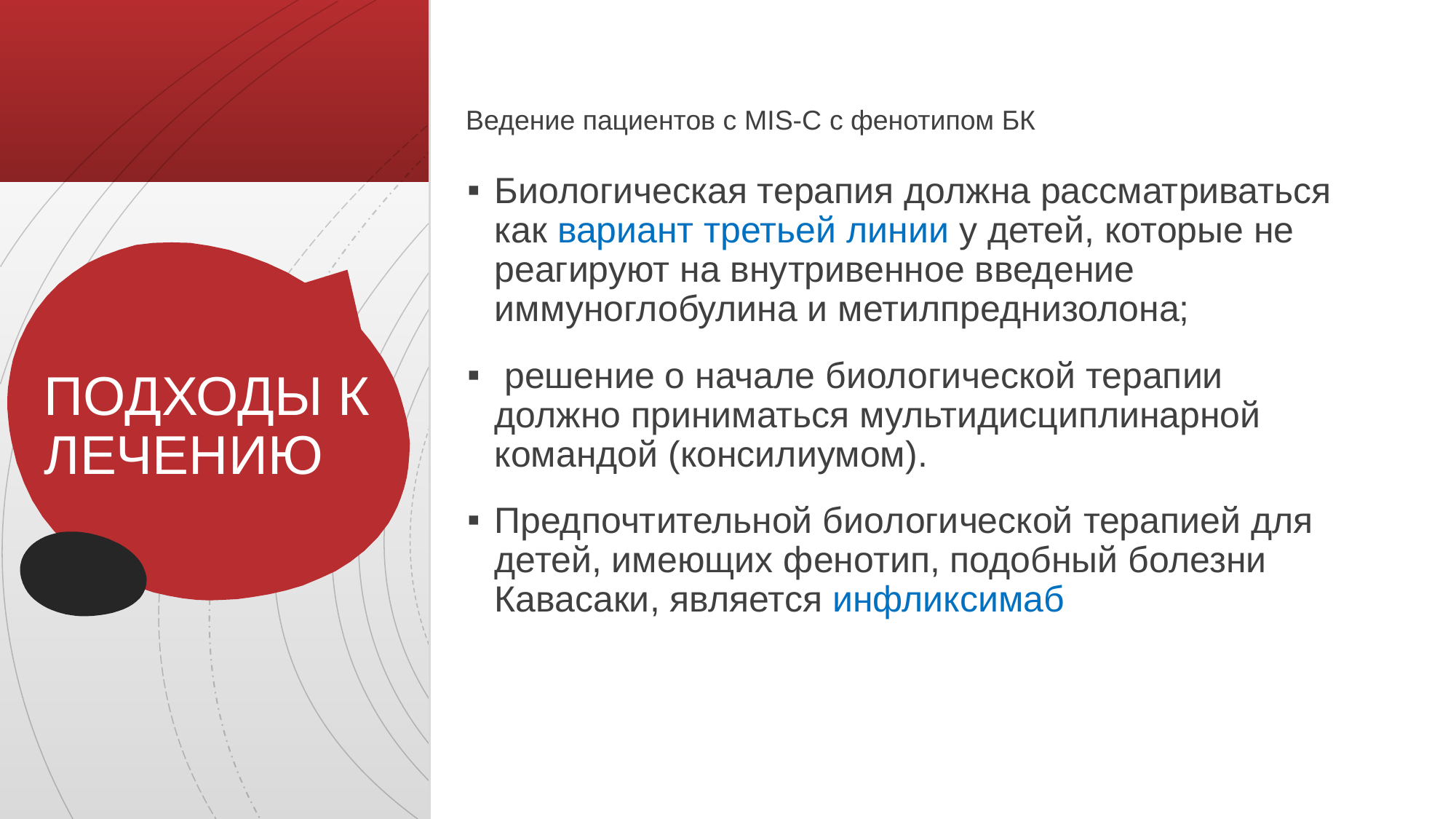

Ведение пациентов с MIS-C с фенотипом БК
Биологическая терапия должна рассматриваться как вариант третьей линии у детей, которые не реагируют на внутривенное введение иммуноглобулина и метилпреднизолона;
 решение о начале биологической терапии должно приниматься мультидисциплинарной командой (консилиумом).
Предпочтительной биологической терапией для детей, имеющих фенотип, подобный болезни Кавасаки, является инфликсимаб
# ПОДХОДЫ К ЛЕЧЕНИЮ